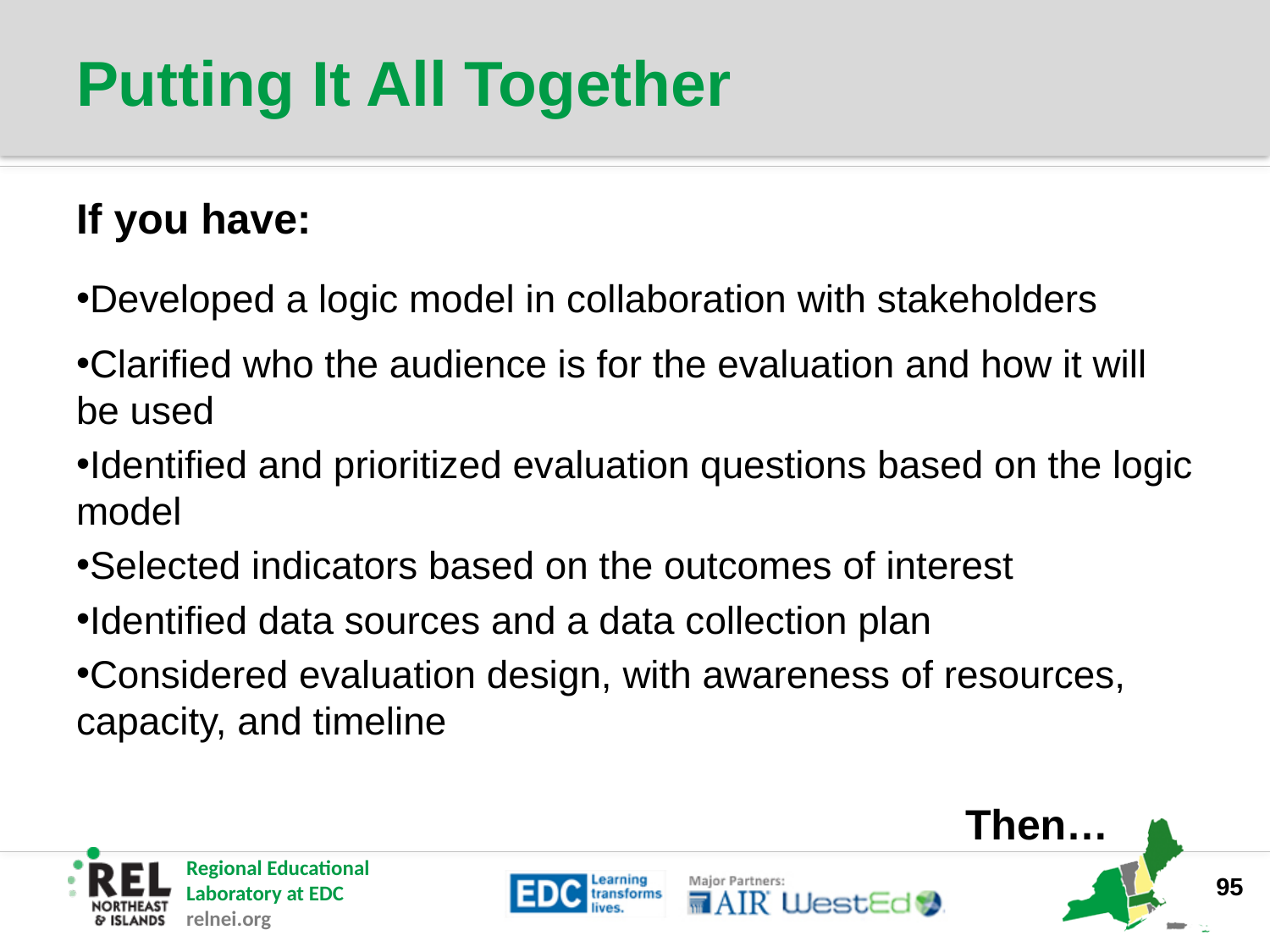

# Putting It All Together
If you have:
Developed a logic model in collaboration with stakeholders
Clarified who the audience is for the evaluation and how it will be used
Identified and prioritized evaluation questions based on the logic model
Selected indicators based on the outcomes of interest
Identified data sources and a data collection plan
Considered evaluation design, with awareness of resources, capacity, and timeline
															Then…

95